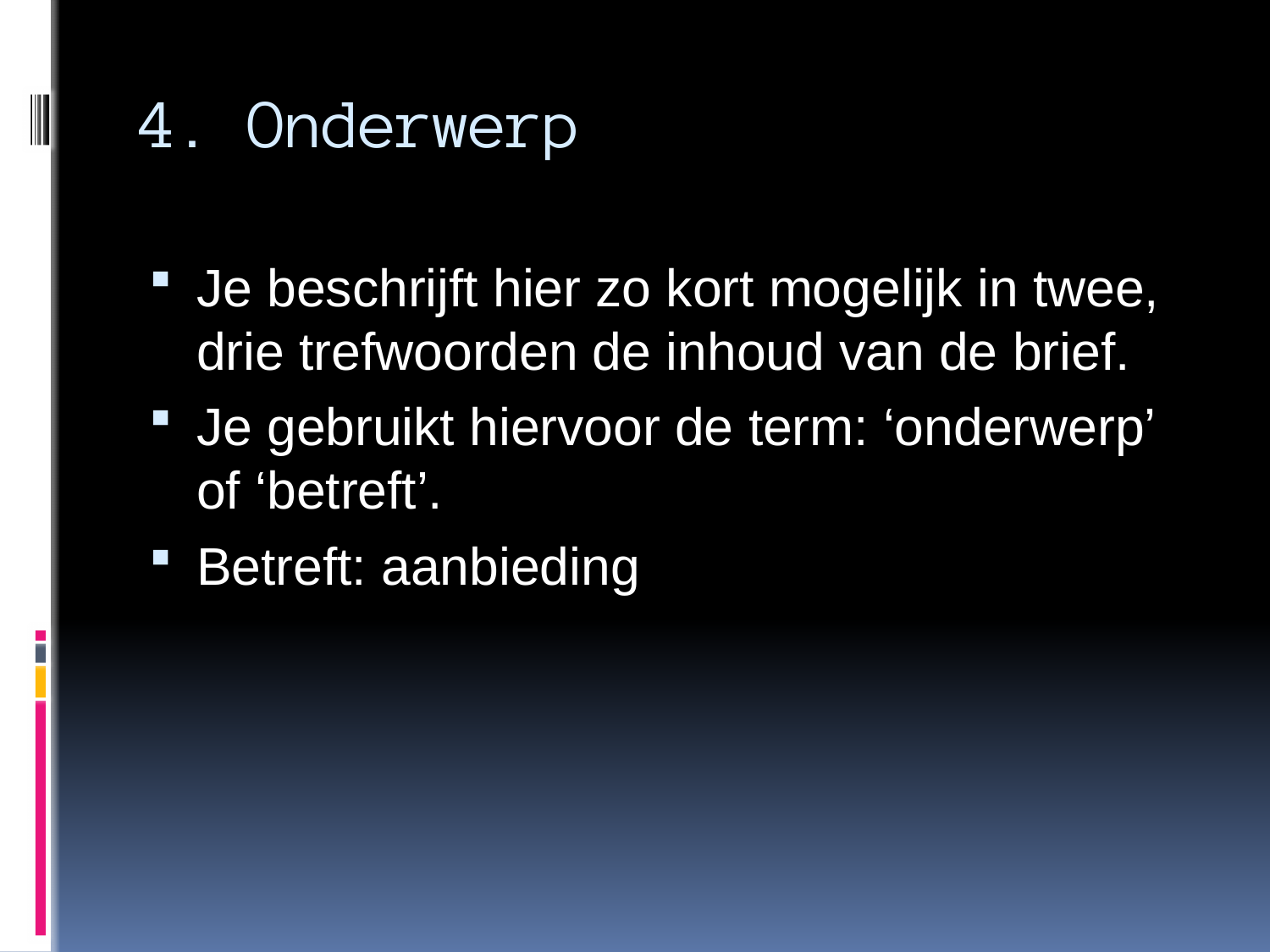

# 4. Onderwerp
Je beschrijft hier zo kort mogelijk in twee, drie trefwoorden de inhoud van de brief.
Je gebruikt hiervoor de term: ‘onderwerp’ of ‘betreft’.
Betreft: aanbieding